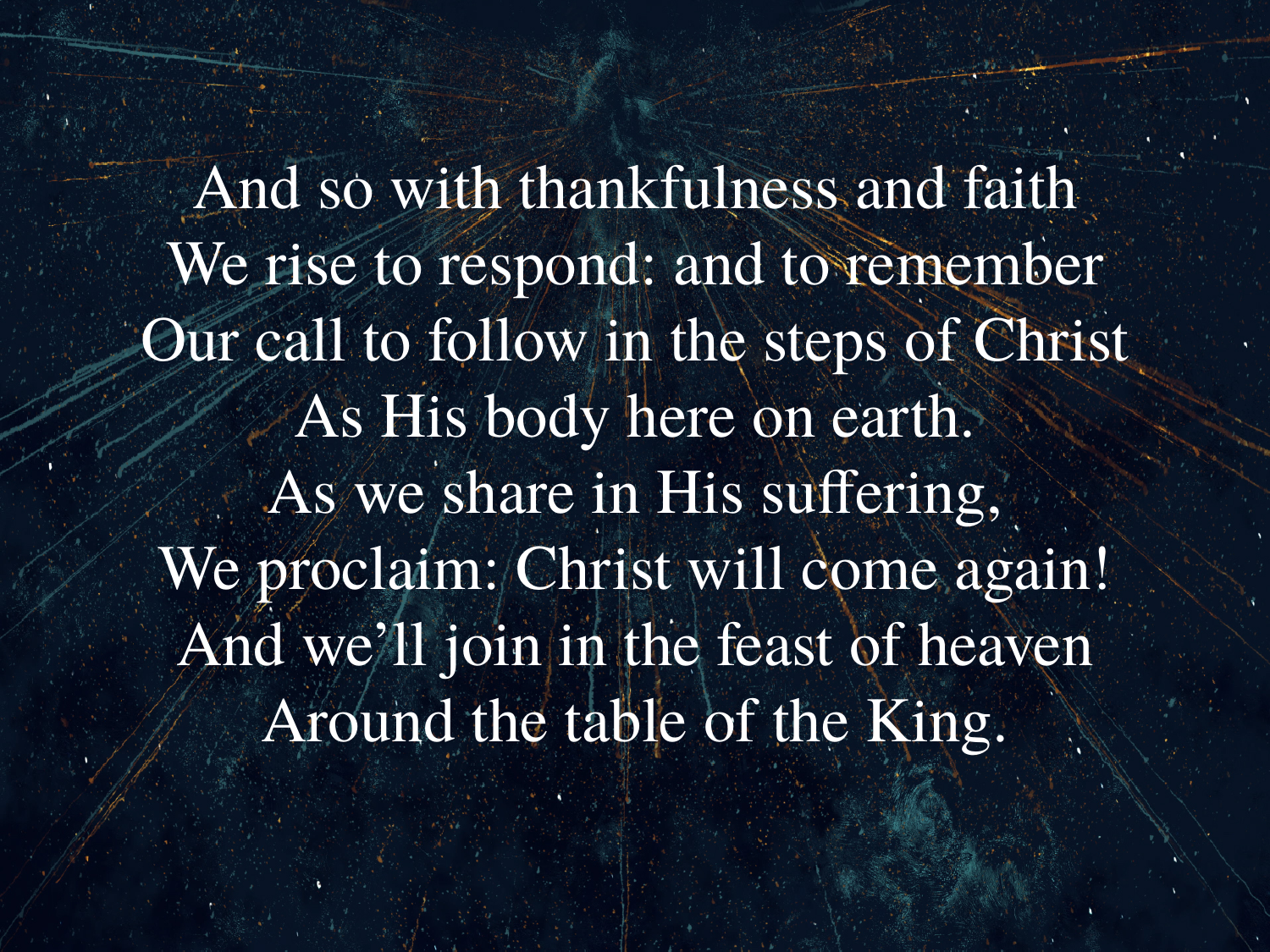

# And so with thankfulness and faith We rise to respond: and to remember Our call to follow in the steps of Christ As His body here on earth. As we share in His suffering, We proclaim: Christ will come again! And we’ll join in the feast of heaven Around the table of the King.